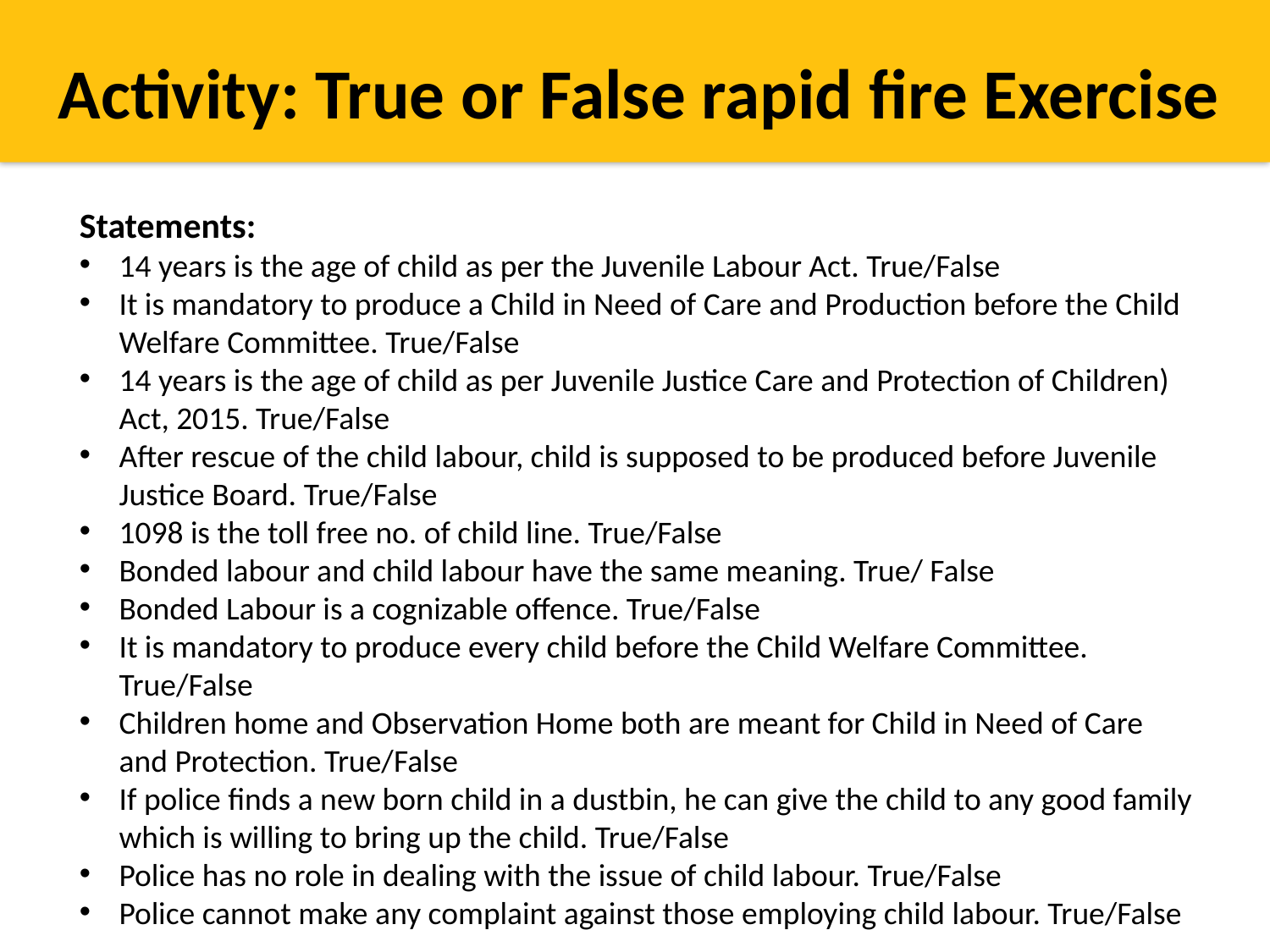

Activity: True or False rapid fire Exercise
Statements:
14 years is the age of child as per the Juvenile Labour Act. True/False
It is mandatory to produce a Child in Need of Care and Production before the Child Welfare Committee. True/False
14 years is the age of child as per Juvenile Justice Care and Protection of Children) Act, 2015. True/False
After rescue of the child labour, child is supposed to be produced before Juvenile Justice Board. True/False
1098 is the toll free no. of child line. True/False
Bonded labour and child labour have the same meaning. True/ False
Bonded Labour is a cognizable offence. True/False
It is mandatory to produce every child before the Child Welfare Committee. True/False
Children home and Observation Home both are meant for Child in Need of Care and Protection. True/False
If police finds a new born child in a dustbin, he can give the child to any good family which is willing to bring up the child. True/False
Police has no role in dealing with the issue of child labour. True/False
Police cannot make any complaint against those employing child labour. True/False